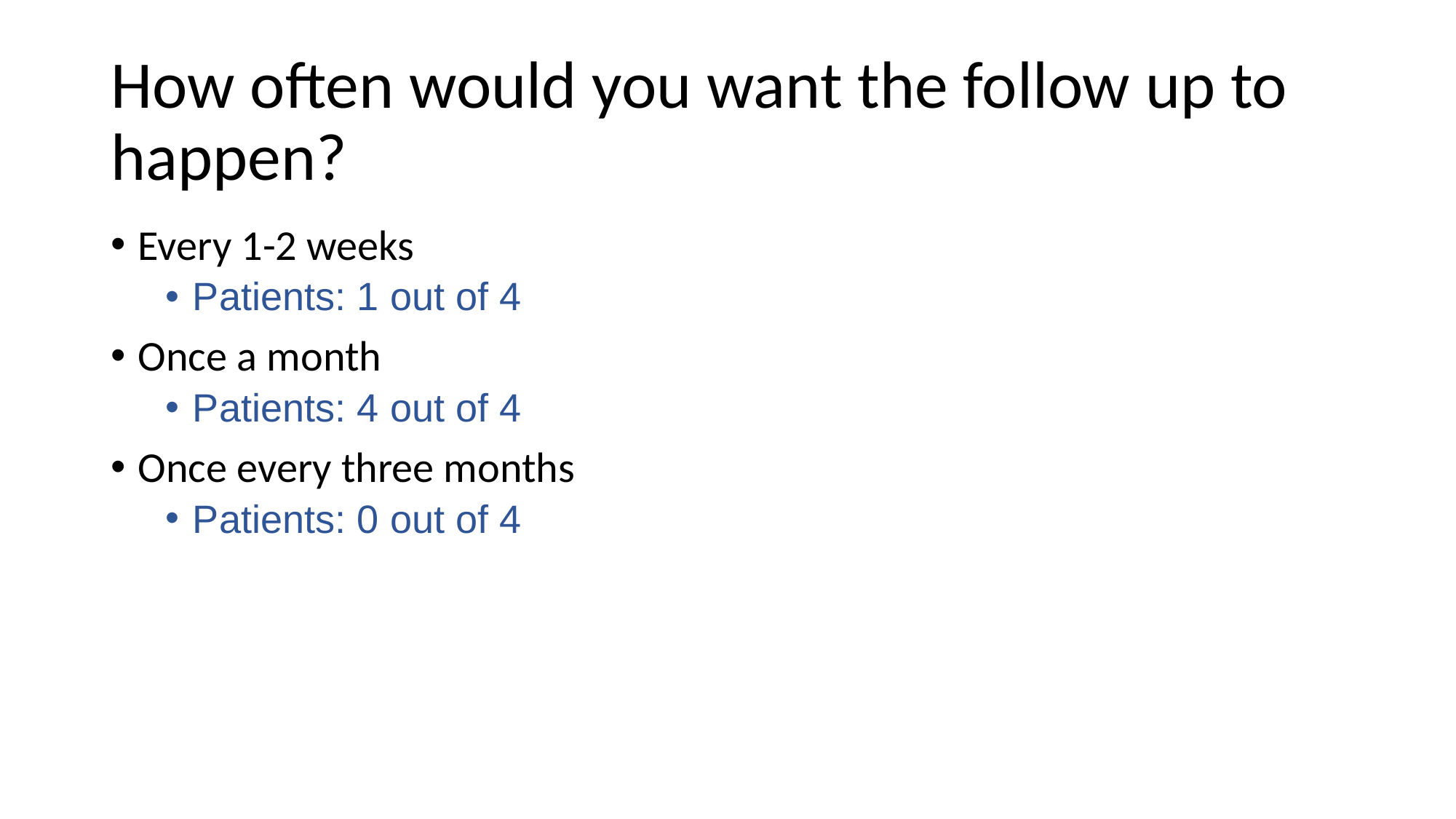

# How often would you want the follow up to happen?
Every 1-2 weeks
Patients: 1 out of 4
Once a month
Patients: 4 out of 4
Once every three months
Patients: 0 out of 4